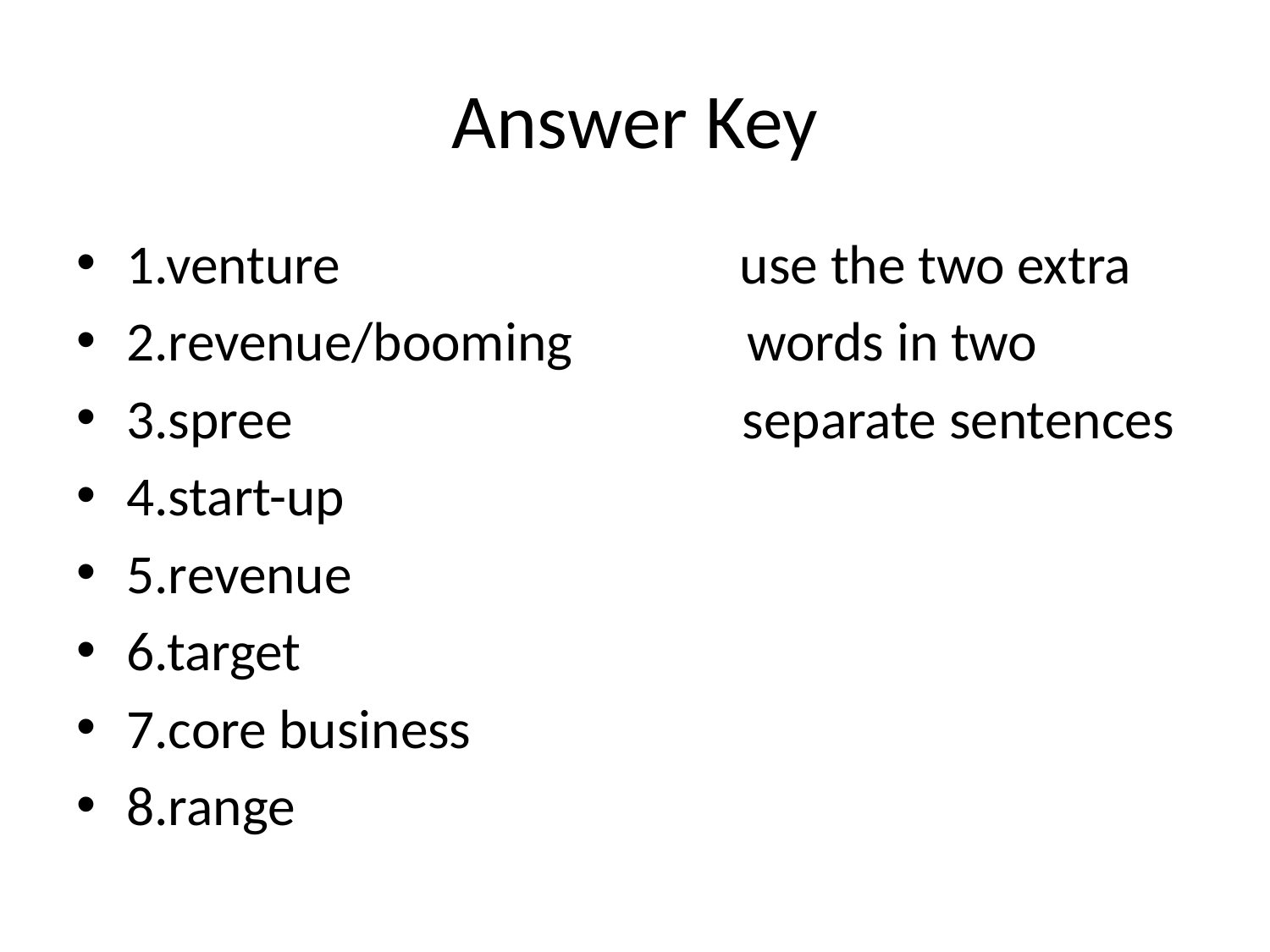

# Answer Key
1.venture                                use the two extra
2.revenue/booming              words in two
3.spree                                    separate sentences
4.start-up
5.revenue
6.target
7.core business
8.range